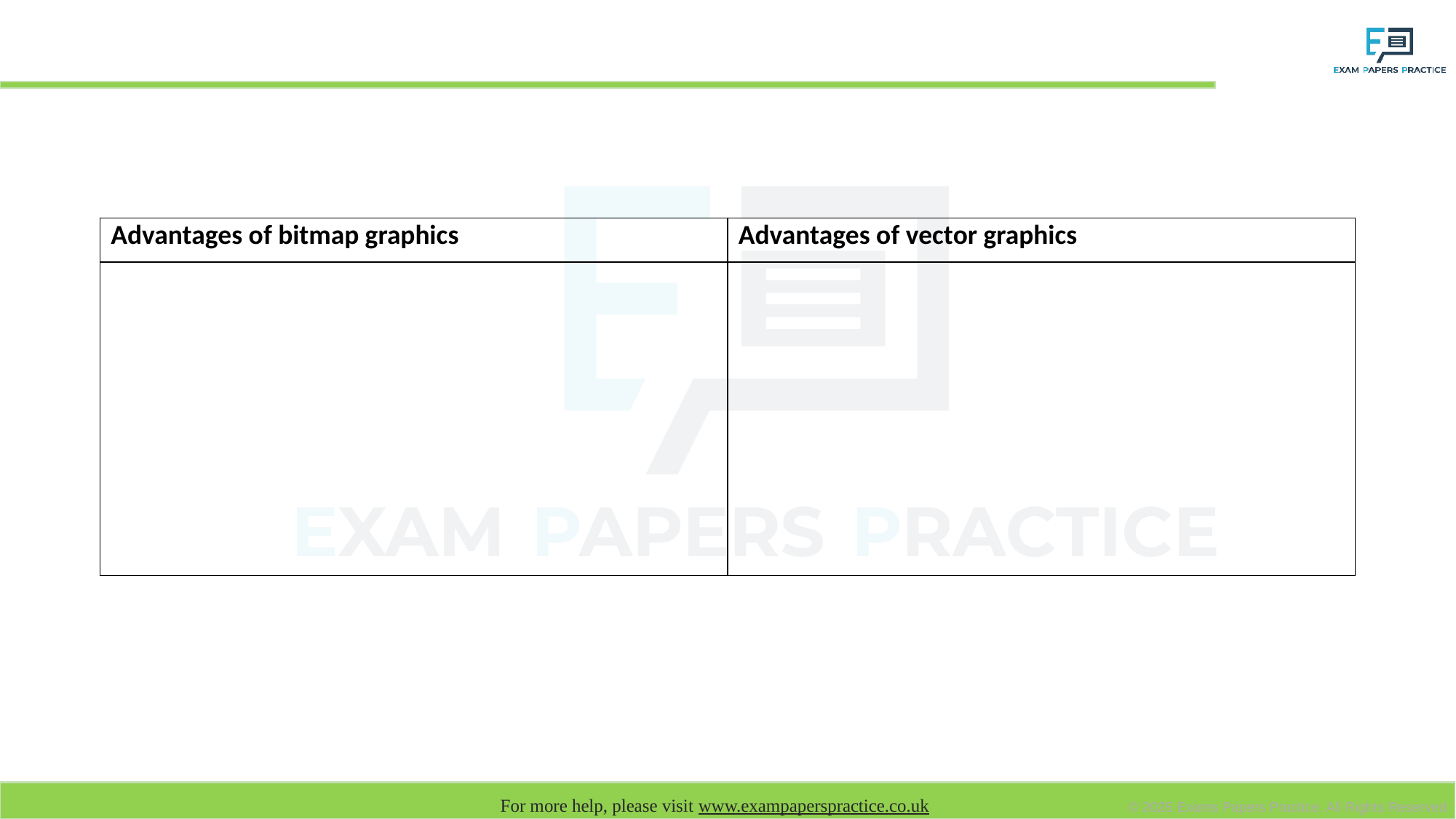

# Plenary: complete the table below
| Advantages of bitmap graphics | Advantages of vector graphics |
| --- | --- |
|  |  |